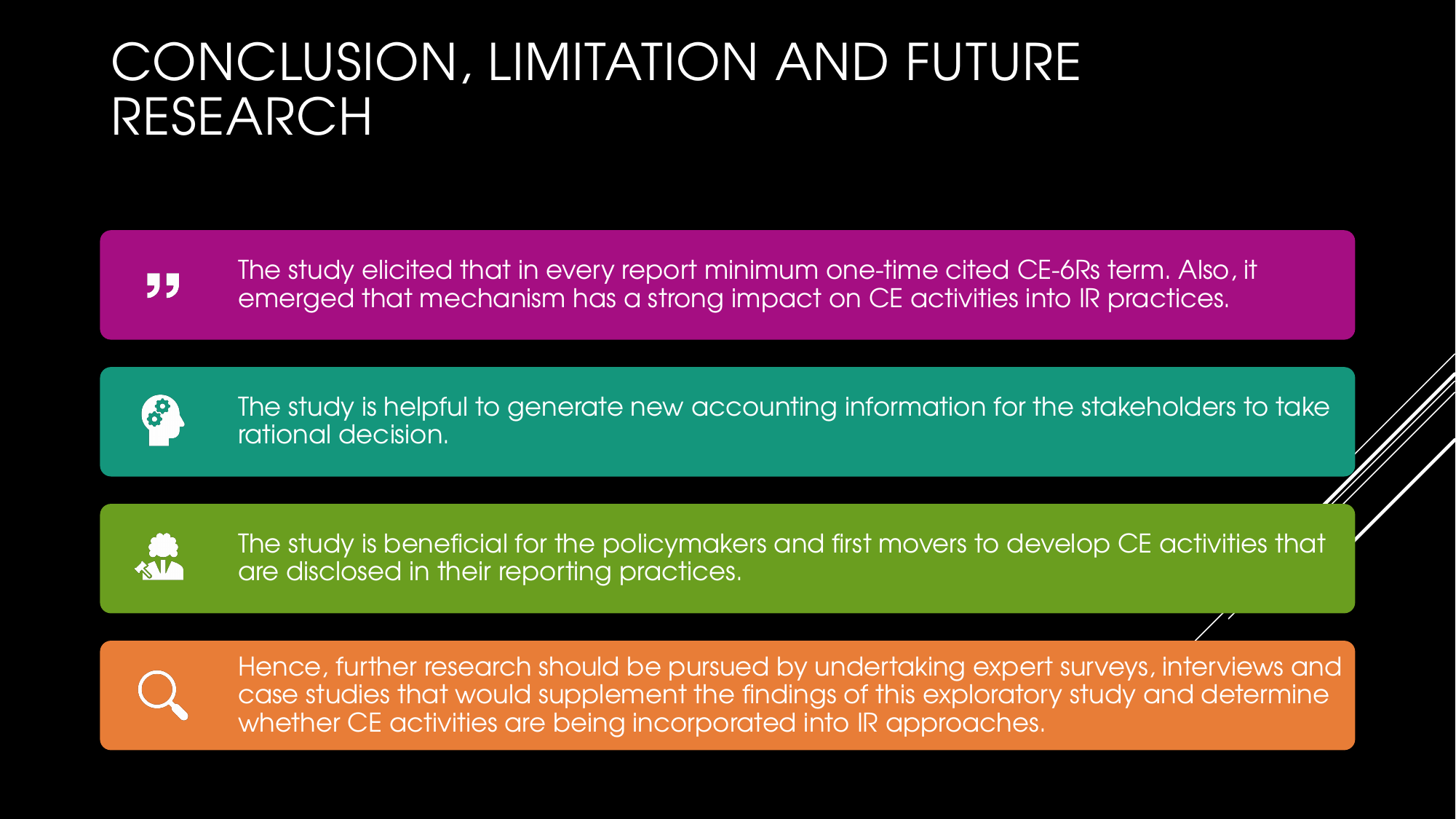

# Conclusion, Limitation and Future Research
The study elicited that in every report minimum one-time cited CE-6Rs term. Also, it emerged that mechanism has a strong impact on CE activities into IR practices.
The study is helpful to generate new accounting information for the stakeholders to take rational decision.
The study is beneficial for the policymakers and first movers to develop CE activities that are disclosed in their reporting practices.
Hence, further research should be pursued by undertaking expert surveys, interviews and case studies that would supplement the findings of this exploratory study and determine whether CE activities are being incorporated into IR approaches.